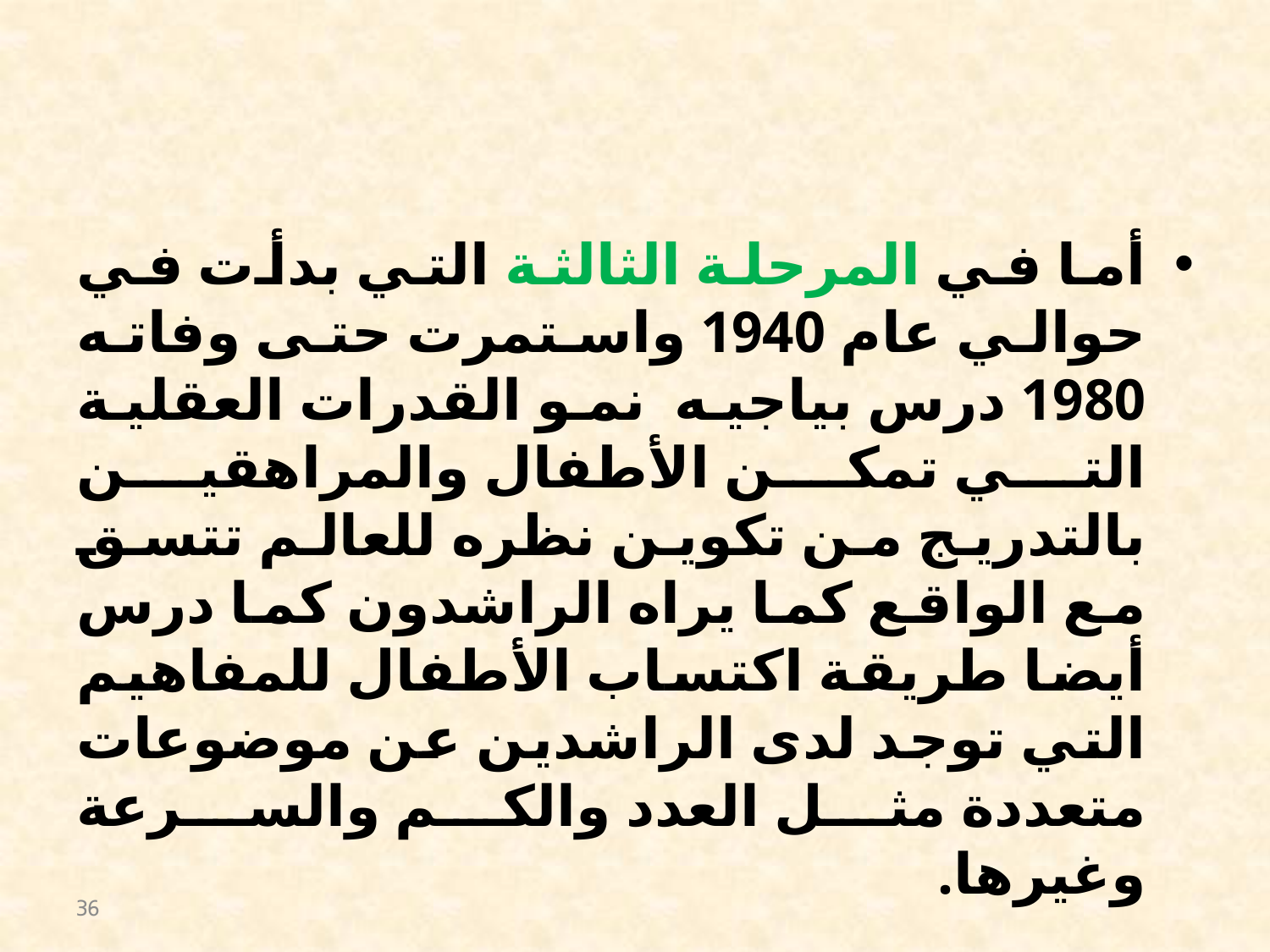

#
أما في المرحلة الثالثة التي بدأت في حوالي عام 1940 واستمرت حتى وفاته 1980 درس بياجيه  نمو القدرات العقلية التي تمكن الأطفال والمراهقين بالتدريج من تكوين نظره للعالم تتسق مع الواقع كما يراه الراشدون كما درس أيضا طريقة اكتساب الأطفال للمفاهيم التي توجد لدى الراشدين عن موضوعات متعددة مثل العدد والكم والسرعة وغيرها.

36